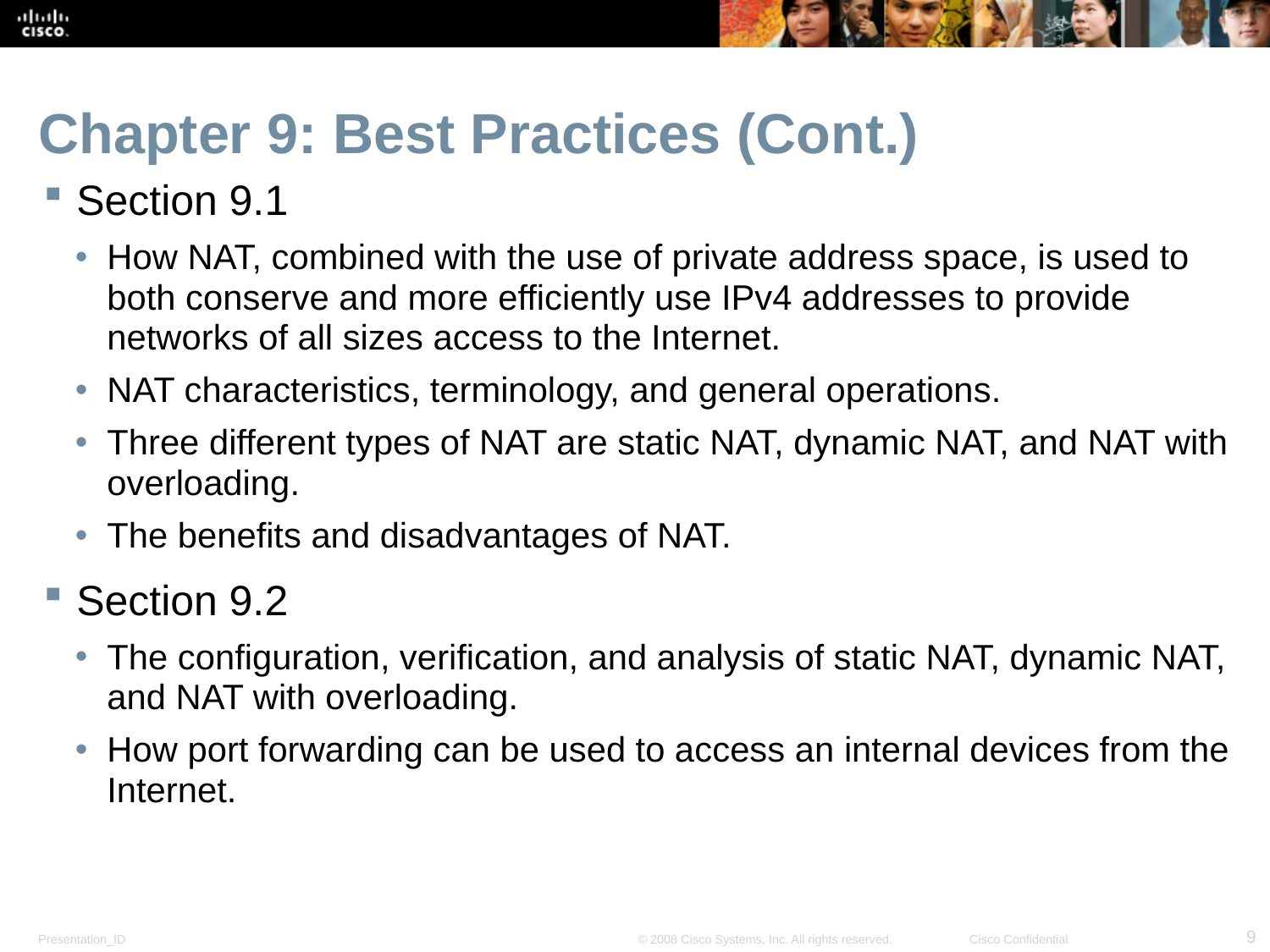

# Chapter 9: Best Practices (Cont.)
Section 9.1
How NAT, combined with the use of private address space, is used to both conserve and more efficiently use IPv4 addresses to provide networks of all sizes access to the Internet.
NAT characteristics, terminology, and general operations.
Three different types of NAT are static NAT, dynamic NAT, and NAT with overloading.
The benefits and disadvantages of NAT.
Section 9.2
The configuration, verification, and analysis of static NAT, dynamic NAT, and NAT with overloading.
How port forwarding can be used to access an internal devices from the Internet.